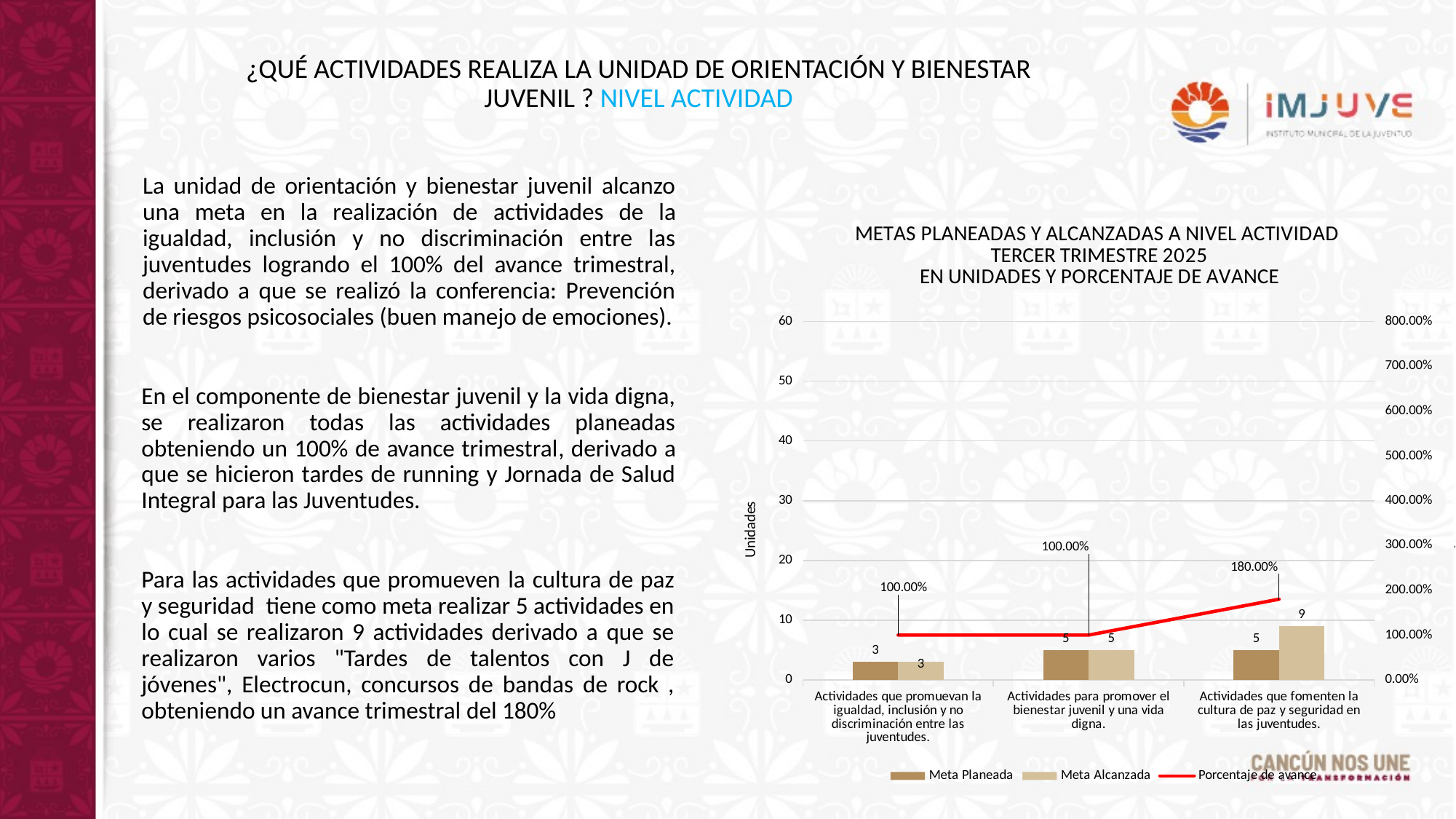

¿QUÉ ACTIVIDADES REALIZA LA UNIDAD DE ORIENTACIÓN Y BIENESTAR JUVENIL ? NIVEL ACTIVIDAD
La unidad de orientación y bienestar juvenil alcanzo una meta en la realización de actividades de la igualdad, inclusión y no discriminación entre las juventudes logrando el 100% del avance trimestral, derivado a que se realizó la conferencia: Prevención de riesgos psicosociales (buen manejo de emociones).

### Chart: METAS PLANEADAS Y ALCANZADAS A NIVEL ACTIVIDAD
TERCER TRIMESTRE 2025
EN UNIDADES Y PORCENTAJE DE AVANCE

| Category | Meta Planeada | Meta Alcanzada |  |
|---|---|---|---|
| Actividades que promuevan la igualdad, inclusión y no discriminación entre las juventudes. | 3.0 | 3.0 | 1.0 |
| Actividades para promover el bienestar juvenil y una vida digna. | 5.0 | 5.0 | 1.0 |
| Actividades que fomenten la cultura de paz y seguridad en las juventudes. | 5.0 | 9.0 | 1.8 |
En el componente de bienestar juvenil y la vida digna, se realizaron todas las actividades planeadas obteniendo un 100% de avance trimestral, derivado a que se hicieron tardes de running y Jornada de Salud Integral para las Juventudes.
Para las actividades que promueven la cultura de paz y seguridad  tiene como meta realizar 5 actividades en lo cual se realizaron 9 actividades derivado a que se realizaron varios "Tardes de talentos con J de jóvenes", Electrocun, concursos de bandas de rock , obteniendo un avance trimestral del 180%